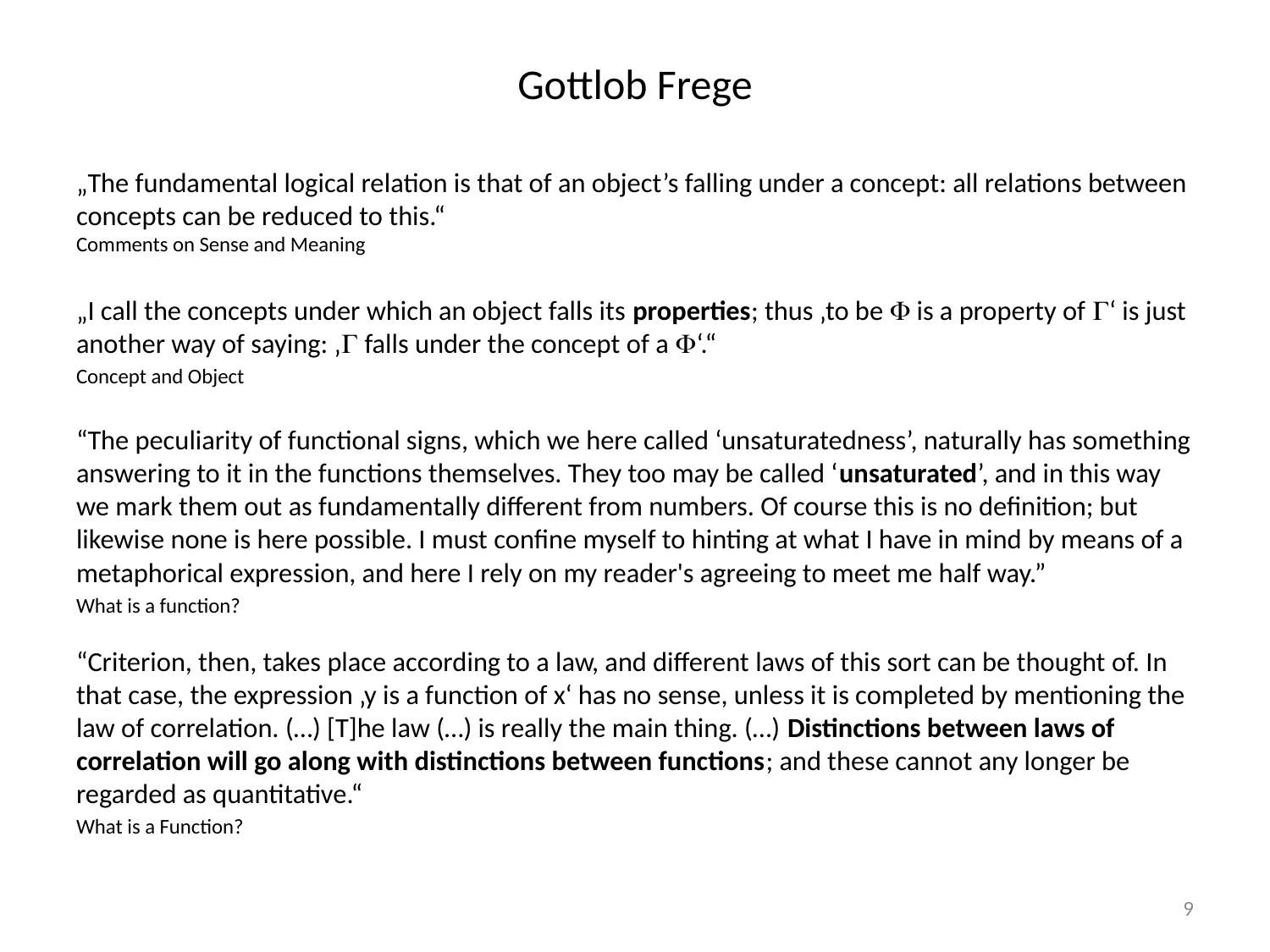

# Gottlob Frege

„The fundamental logical relation is that of an object’s falling under a concept: all relations between concepts can be reduced to this.“
Comments on Sense and Meaning

„I call the concepts under which an object falls its properties; thus ‚to be Φ is a property of Γ‘ is just another way of saying: ‚Γ falls under the concept of a Φ‘.“
Concept and Object

“The peculiarity of functional signs, which we here called ‘unsaturatedness’, naturally has something answering to it in the functions themselves. They too may be called ‘unsaturated’, and in this way we mark them out as fundamentally different from numbers. Of course this is no definition; but likewise none is here possible. I must confine myself to hinting at what I have in mind by means of a metaphorical expression, and here I rely on my reader's agreeing to meet me half way.”
What is a function?

“Criterion, then, takes place according to a law, and different laws of this sort can be thought of. In that case, the expression ‚y is a function of x‘ has no sense, unless it is completed by mentioning the law of correlation. (…) [T]he law (…) is really the main thing. (…) Distinctions between laws of correlation will go along with distinctions between functions; and these cannot any longer be regarded as quantitative.“
What is a Function?

9